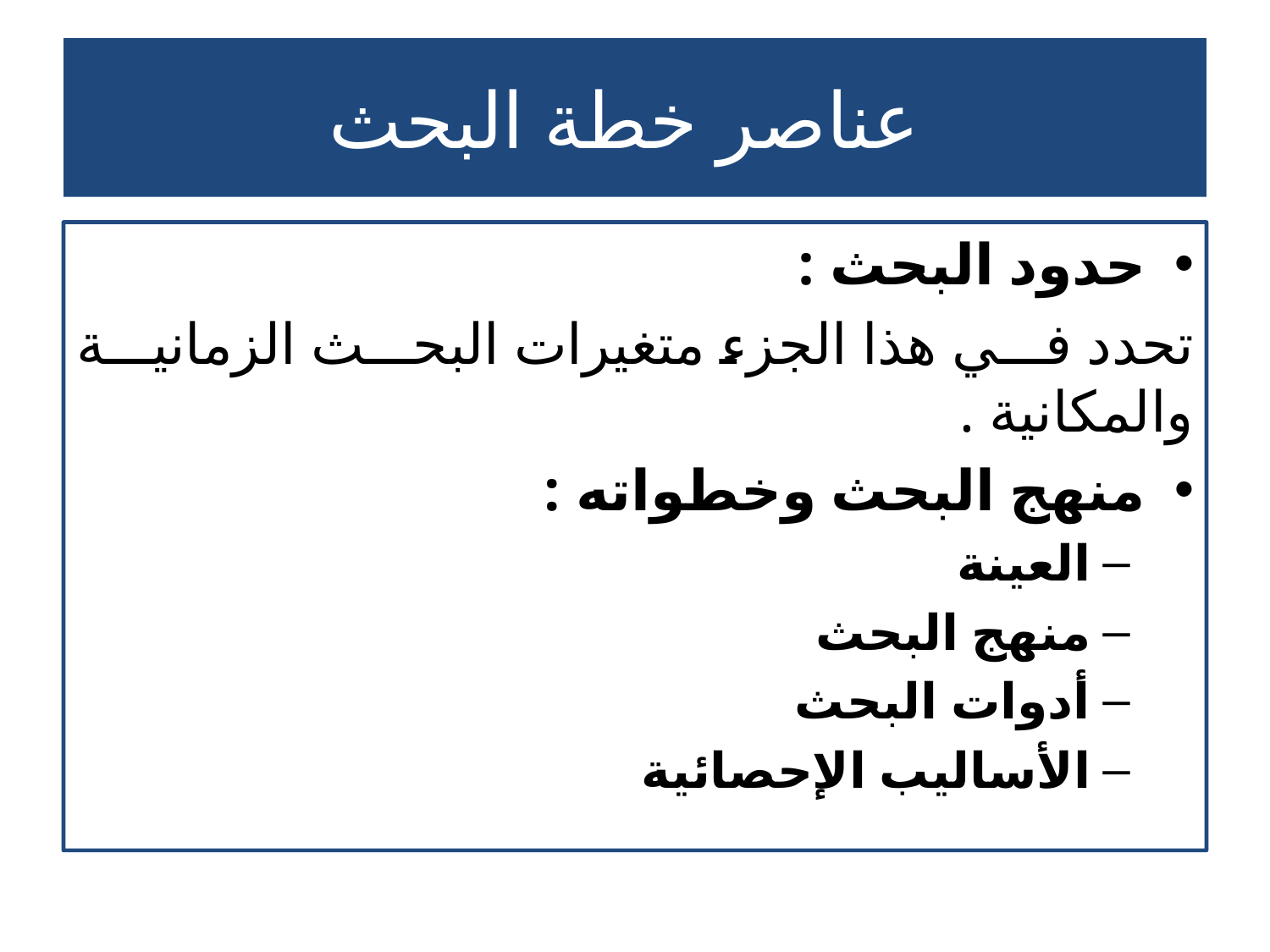

# عناصر خطة البحث
حدود البحث :
تحدد في هذا الجزء متغيرات البحث الزمانية والمكانية .
منهج البحث وخطواته :
العينة
منهج البحث
أدوات البحث
الأساليب الإحصائية